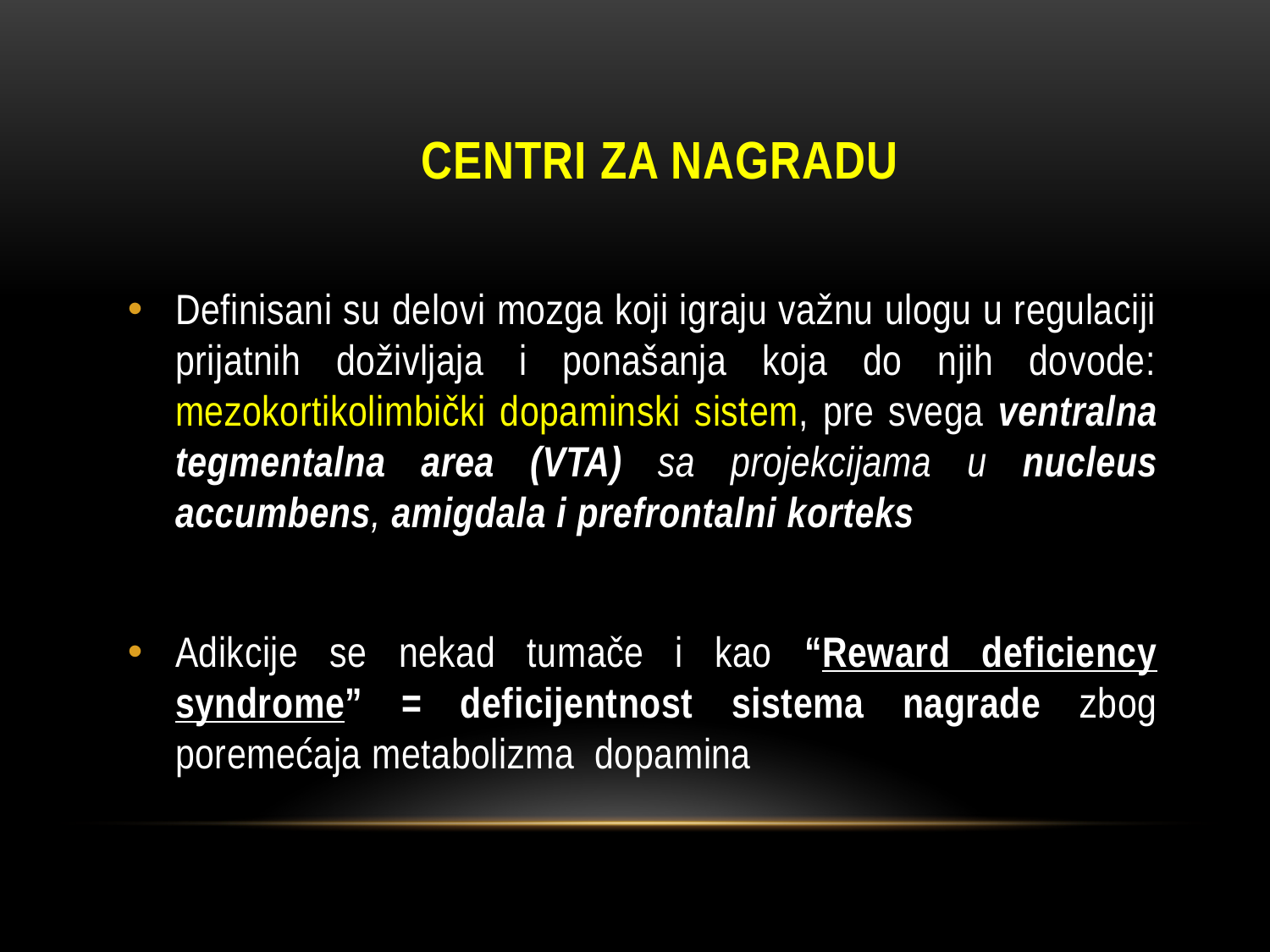

CENTRI ZA NAGRADU
Definisani su delovi mozga koji igraju važnu ulogu u regulaciji prijatnih doživljaja i ponašanja koja do njih dovode: mezokortikolimbički dopaminski sistem, pre svega ventralna tegmentalna area (VTA) sa projekcijama u nucleus accumbens, amigdala i prefrontalni korteks

Adikcije se nekad tumače i kao “Reward deficiency syndrome” = deficijentnost sistema nagrade zbog poremećaja metabolizma  dopamina